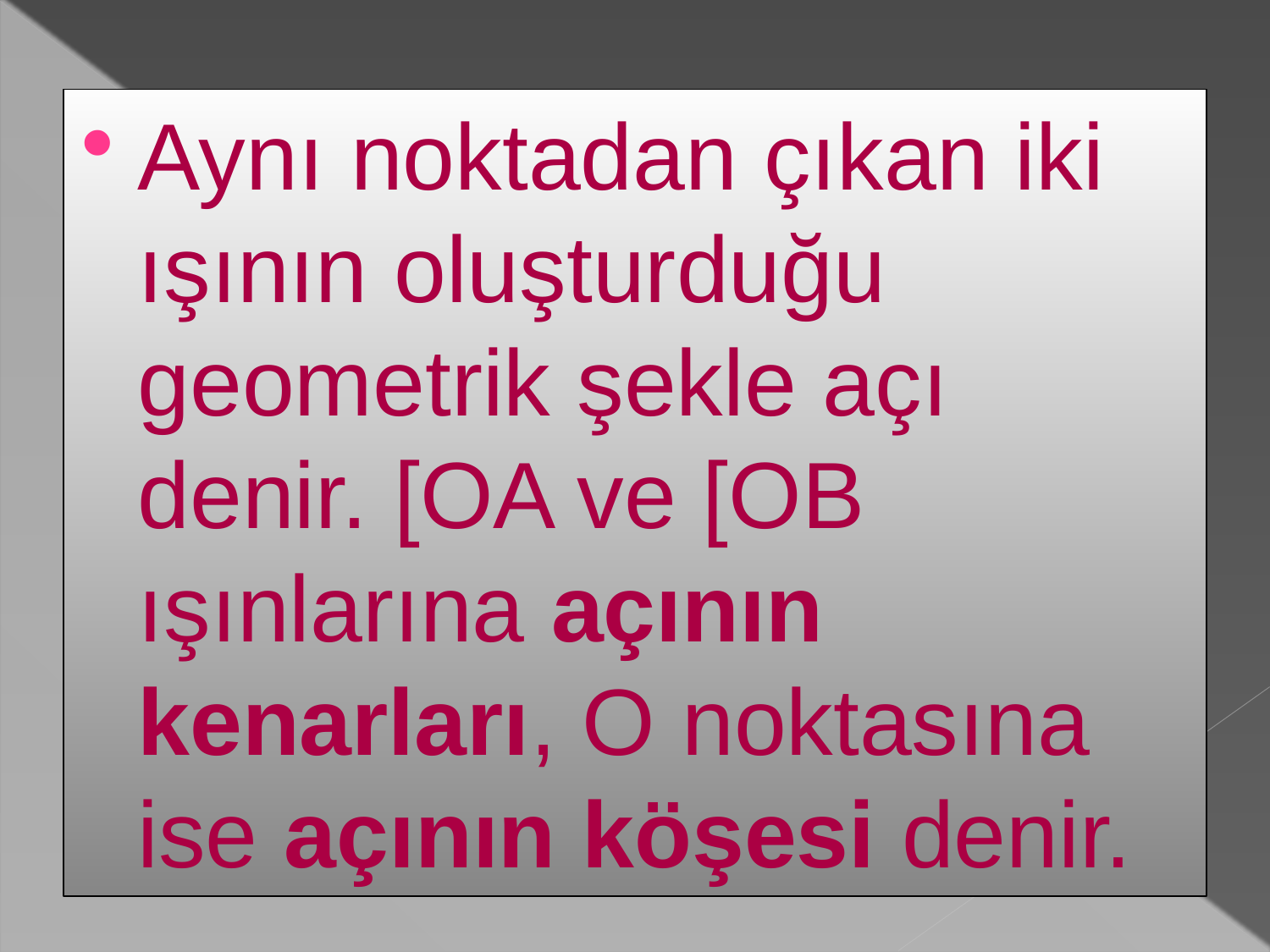

Aynı noktadan çıkan iki ışının oluşturduğu geometrik şekle açı denir. [OA ve [OB ışınlarına açının kenarları, O noktasına ise açının köşesi denir.